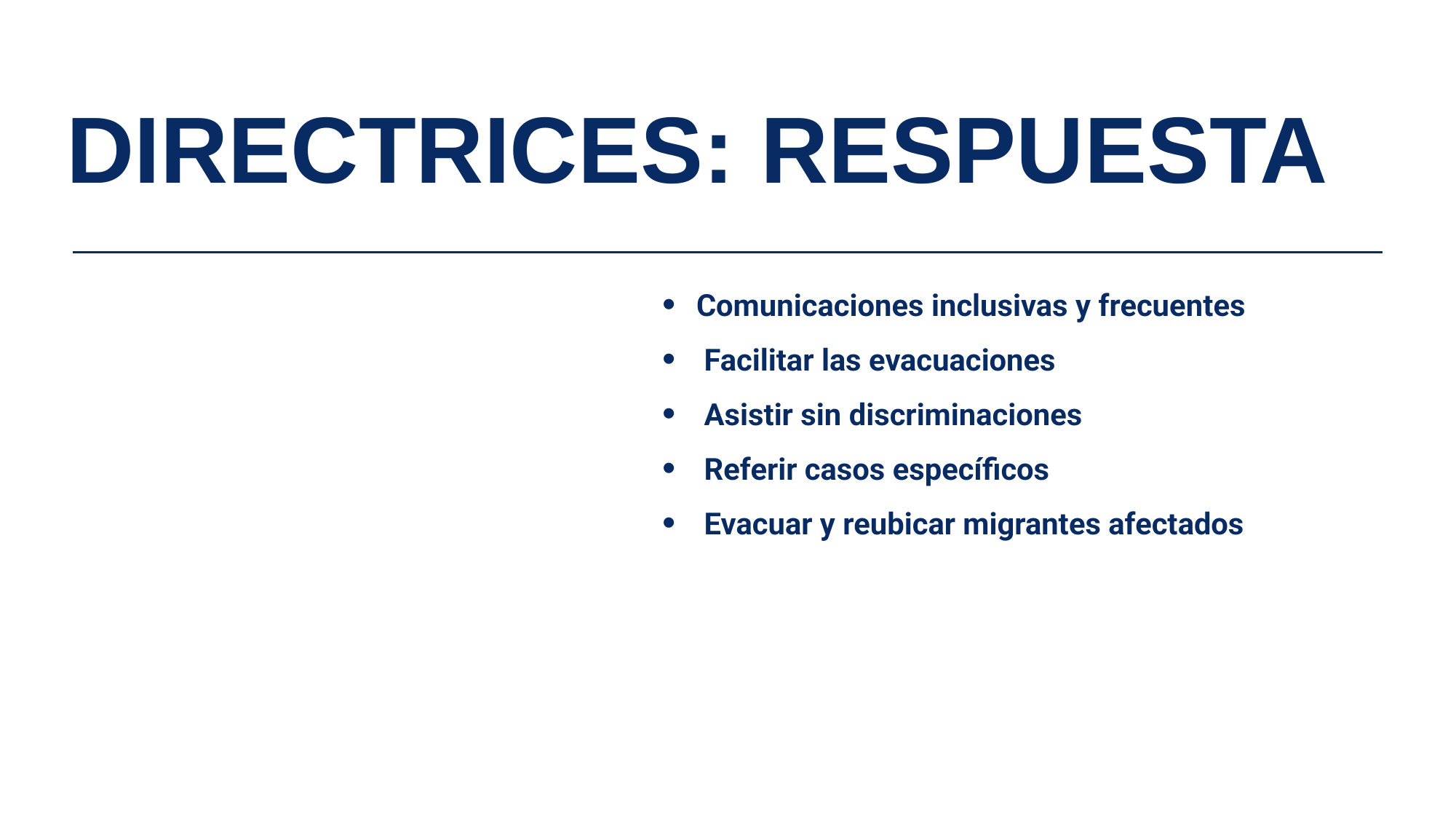

DIRECTRICES: RESPUESTA
Comunicaciones inclusivas y frecuentes
 Facilitar las evacuaciones
 Asistir sin discriminaciones
 Referir casos específicos
 Evacuar y reubicar migrantes afectados